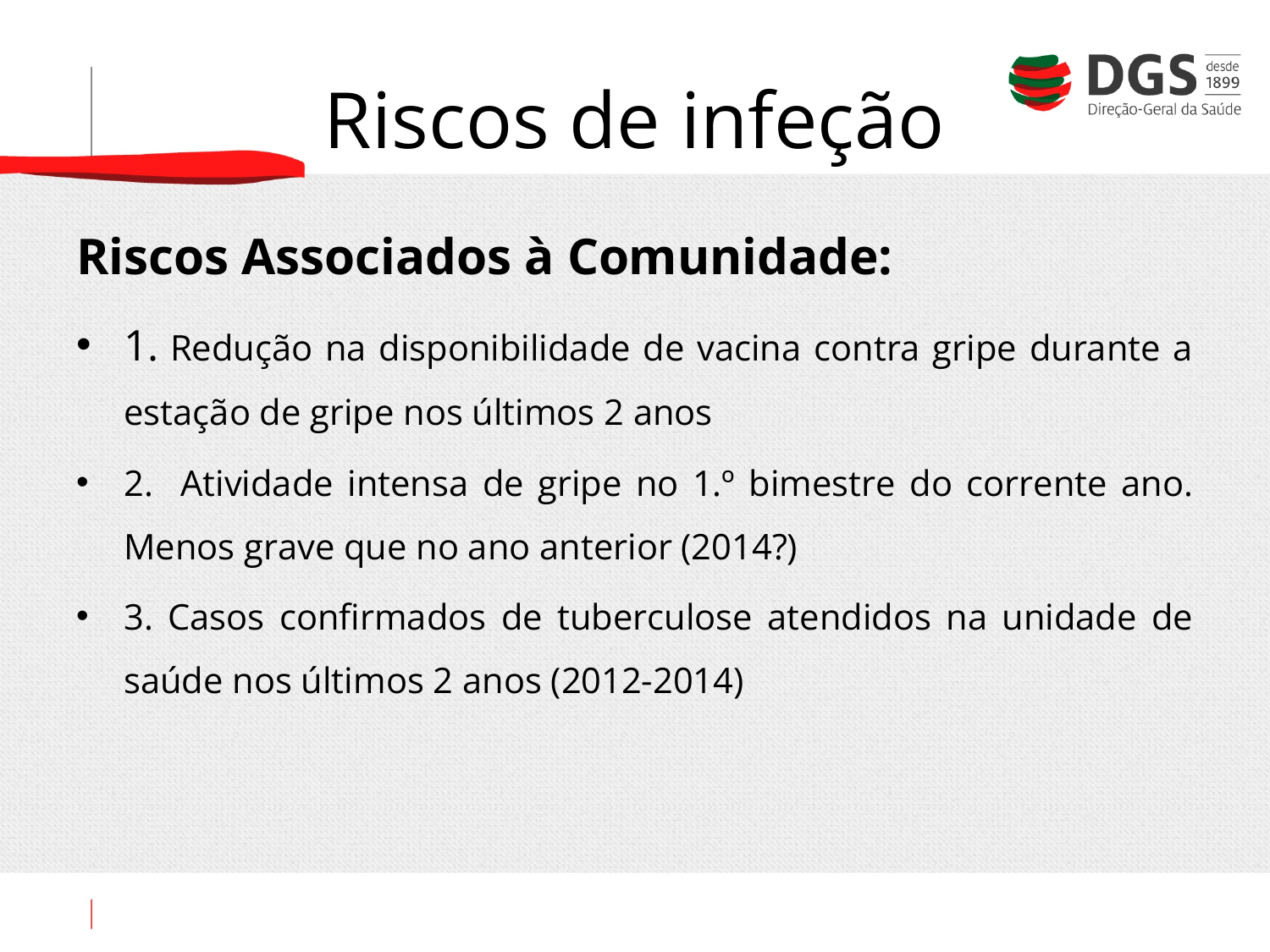

# Riscos de infeção
Riscos Associados à Comunidade:
1. Redução na disponibilidade de vacina contra gripe durante a estação de gripe nos últimos 2 anos
2.   Atividade intensa de gripe no 1.º bimestre do corrente ano. Menos grave que no ano anterior (2014?)
3. Casos confirmados de tuberculose atendidos na unidade de saúde nos últimos 2 anos (2012-2014)